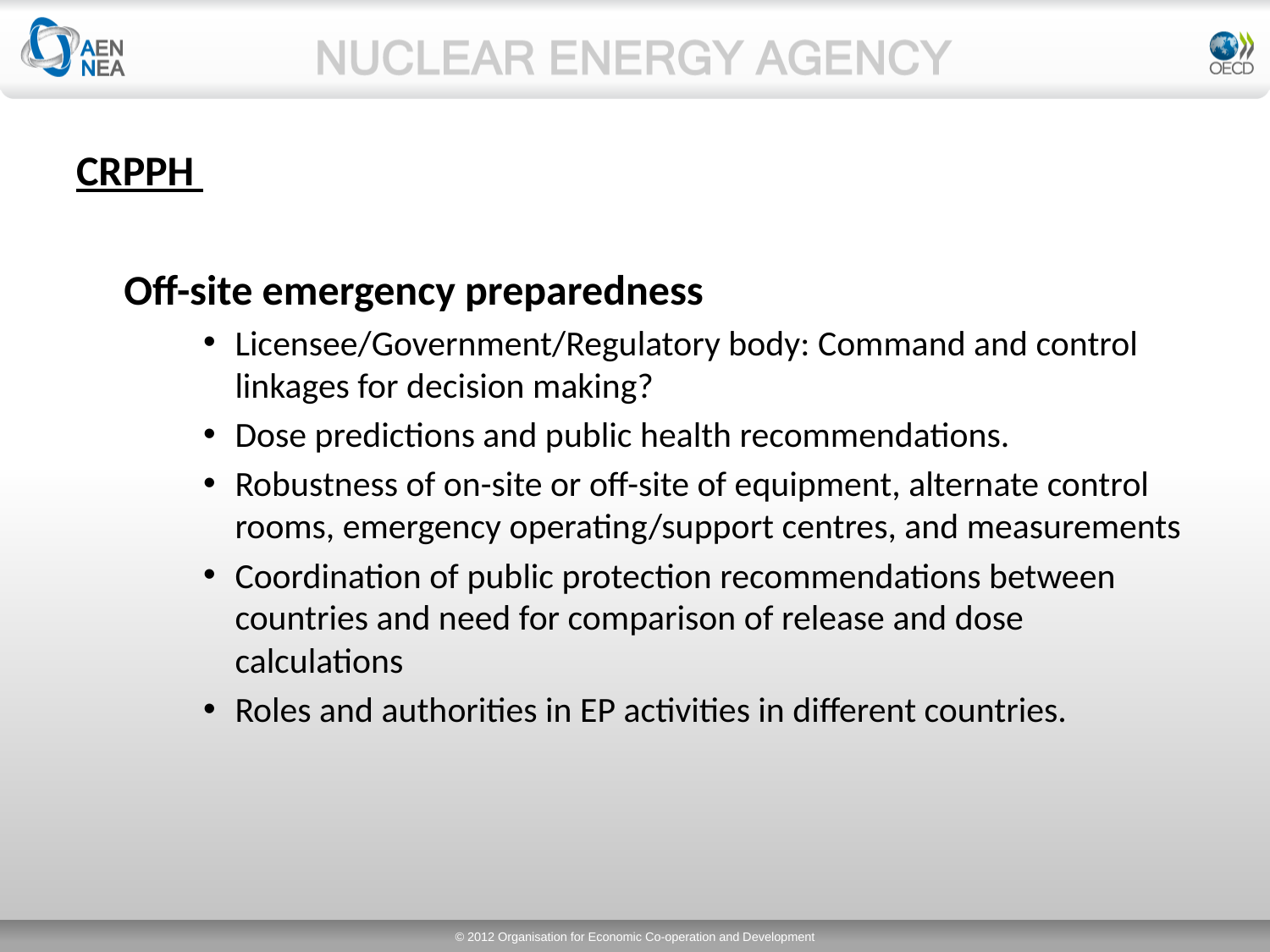

CRPPH

	Off-site emergency preparedness
Licensee/Government/Regulatory body: Command and control linkages for decision making?
Dose predictions and public health recommendations.
Robustness of on-site or off-site of equipment, alternate control rooms, emergency operating/support centres, and measurements
Coordination of public protection recommendations between countries and need for comparison of release and dose calculations
Roles and authorities in EP activities in different countries.